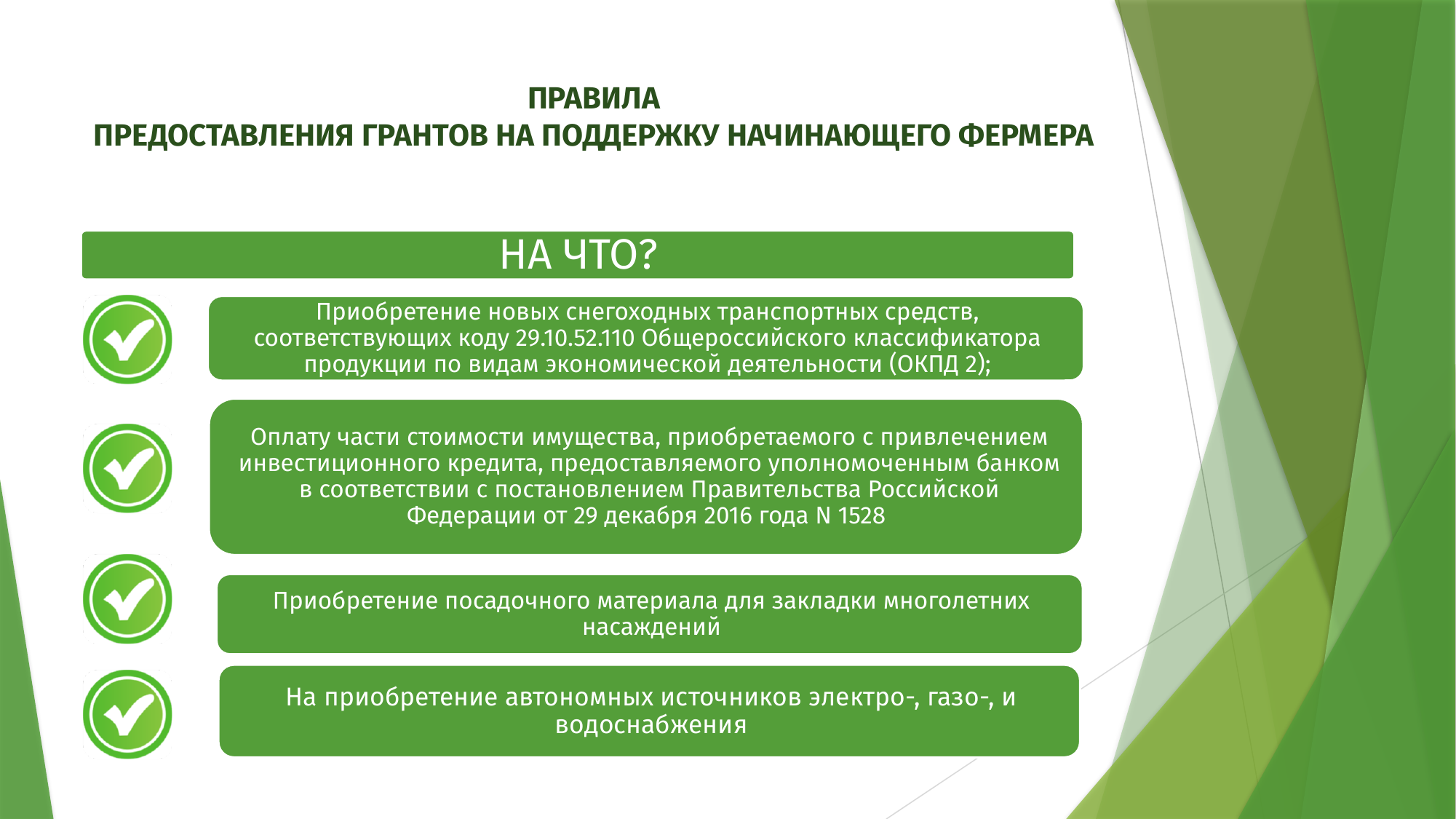

# ПРАВИЛА ПРЕДОСТАВЛЕНИЯ ГРАНТОВ НА ПОДДЕРЖКУ НАЧИНАЮЩЕГО ФЕРМЕРА
НА ЧТО?
Приобретение новых снегоходных транспортных средств, соответствующих коду 29.10.52.110 Общероссийского классификатора продукции по видам экономической деятельности (ОКПД 2);
Оплату части стоимости имущества, приобретаемого с привлечением инвестиционного кредита, предоставляемого уполномоченным банком в соответствии с постановлением Правительства Российской Федерации от 29 декабря 2016 года N 1528
Приобретение посадочного материала для закладки многолетних насаждений
На приобретение автономных источников электро-, газо-, и водоснабжения